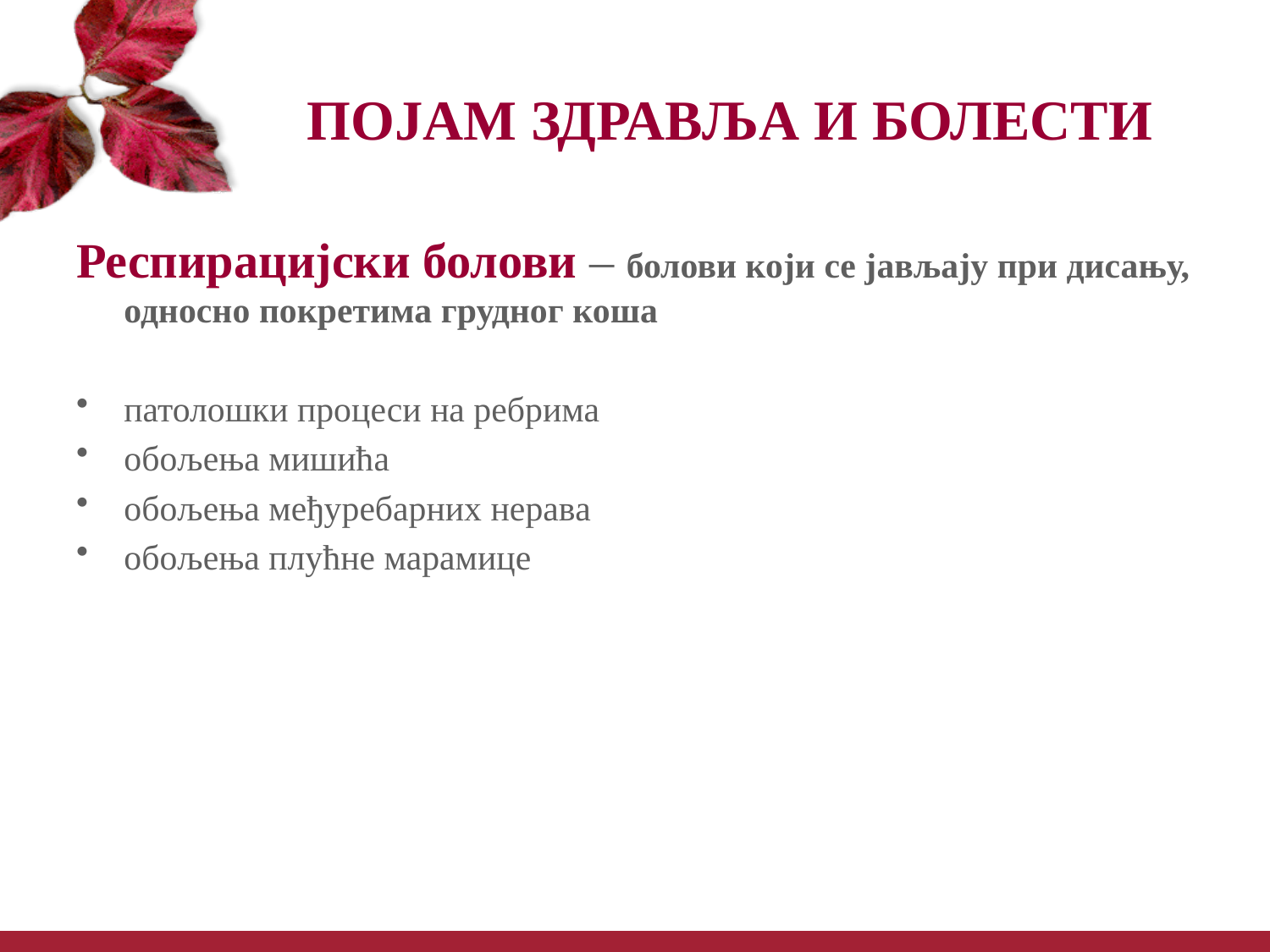

# ПОЈАМ ЗДРАВЉА И БОЛЕСТИ
Респирацијски болови – болови који се јављају при дисању, односно покретима грудног коша

патолошки процеси на ребрима
обољења мишића
обољења међуребарних нерава
обољења плућне марамице